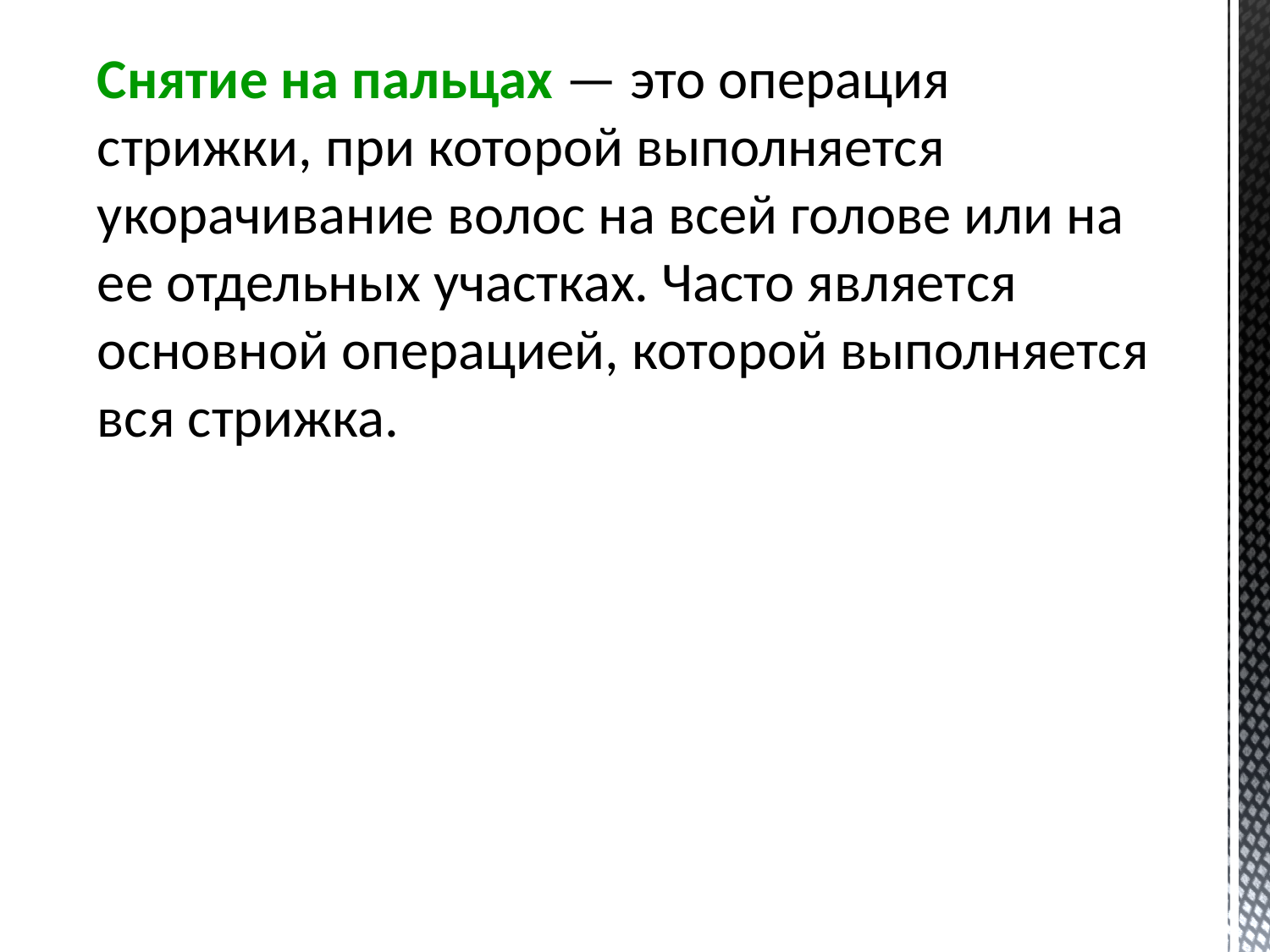

Снятие на пальцах — это операция стрижки, при которой выполняется укорачивание волос на всей голове или на ее отдельных участках. Часто является основной операцией, которой выполняется вся стрижка.